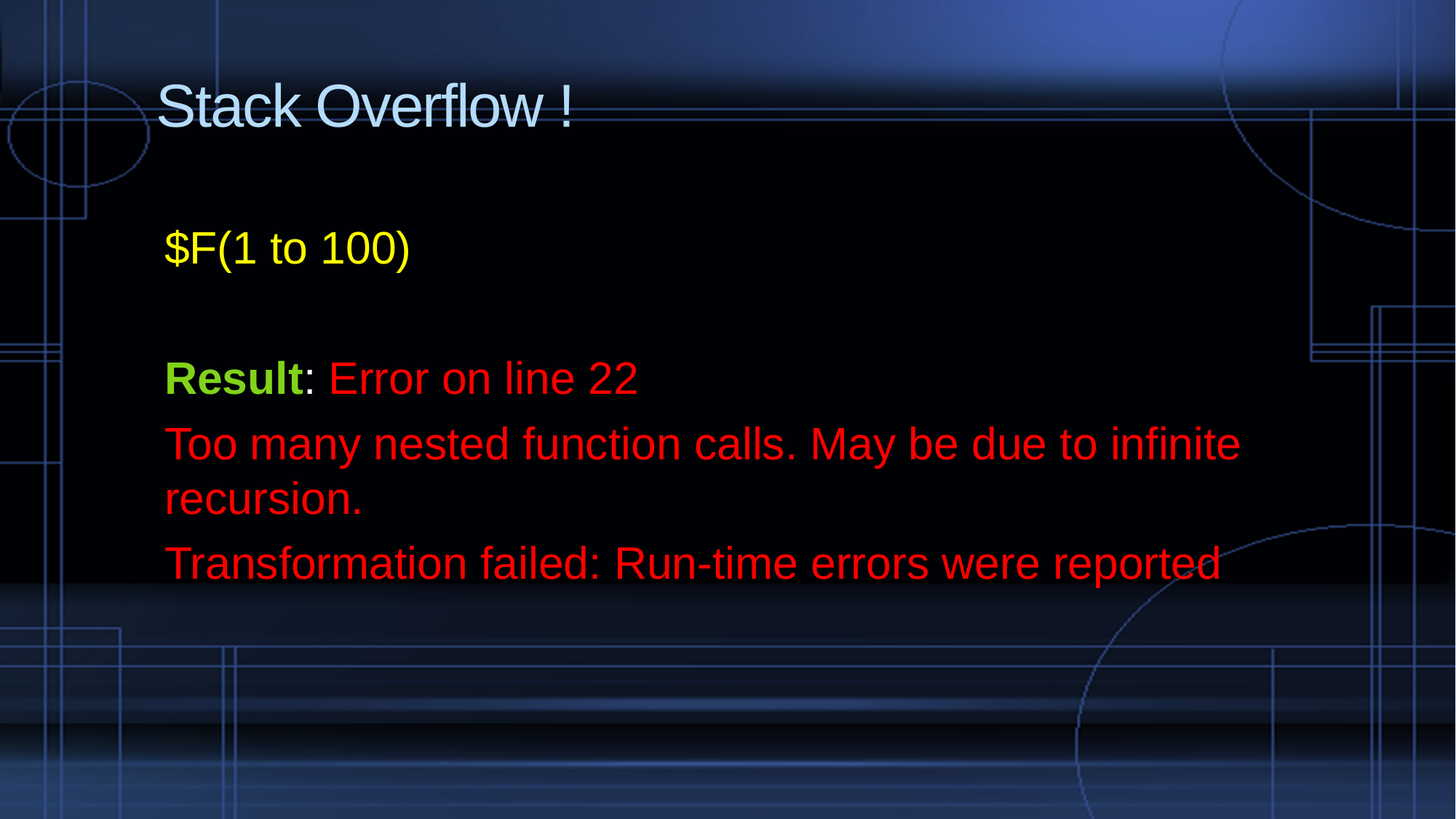

# Stack Overflow !
$F(1 to 100)

Result: Error on line 22
Too many nested function calls. May be due to infinite recursion.
Transformation failed: Run-time errors were reported